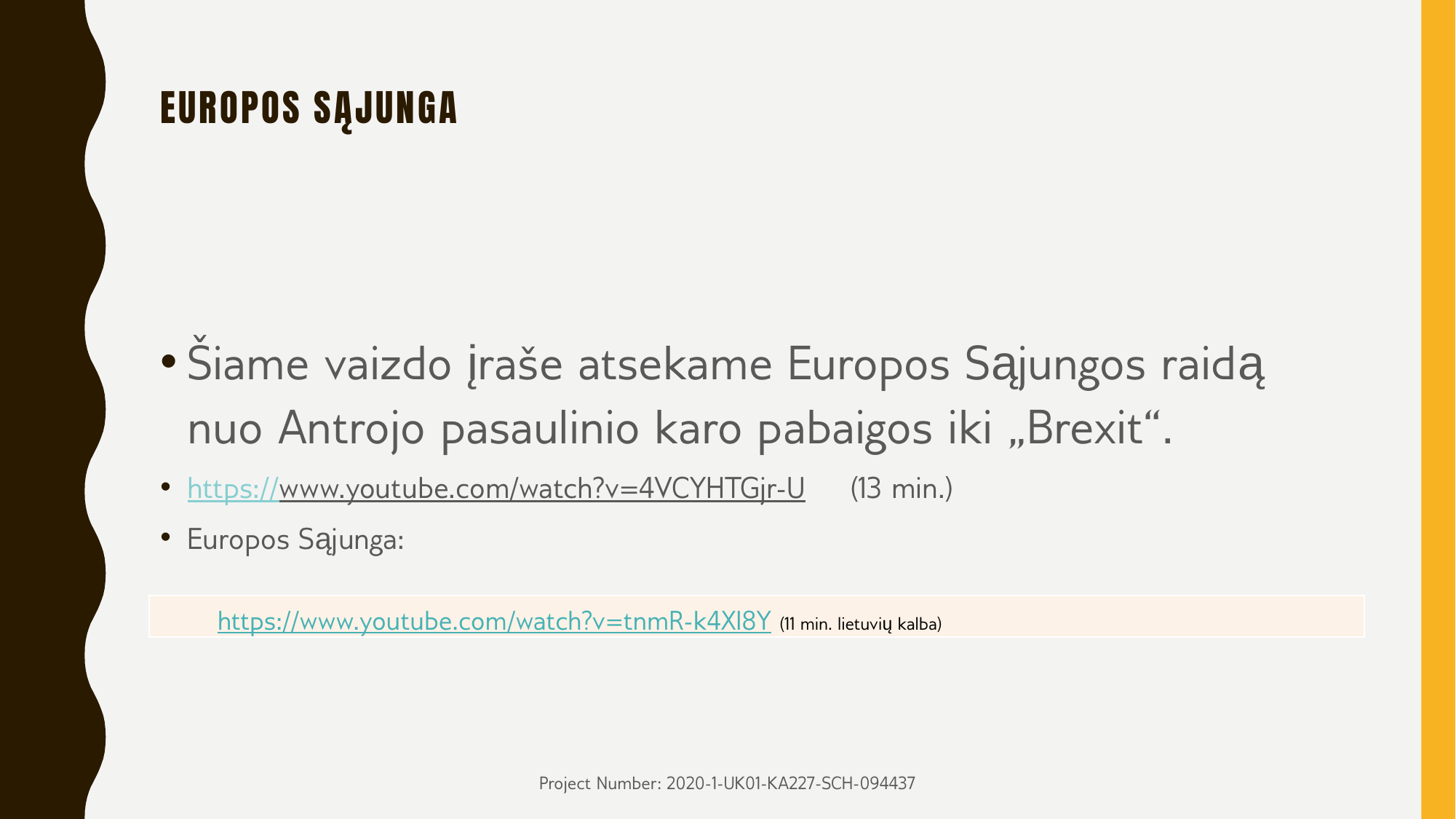

# EUROPOS SĄJUNGA

Šiame vaizdo įraše atsekame Europos Sąjungos raidą nuo Antrojo pasaulinio karo pabaigos iki „Brexit“.
https://www.youtube.com/watch?v=4VCYHTGjr-U     (13 min.)
Europos Sąjunga:
| https://www.youtube.com/watch?v=tnmR-k4Xl8Y (11 min. lietuvių kalba) |
| --- |
Project Number: 2020-1-UK01-KA227-SCH-094437